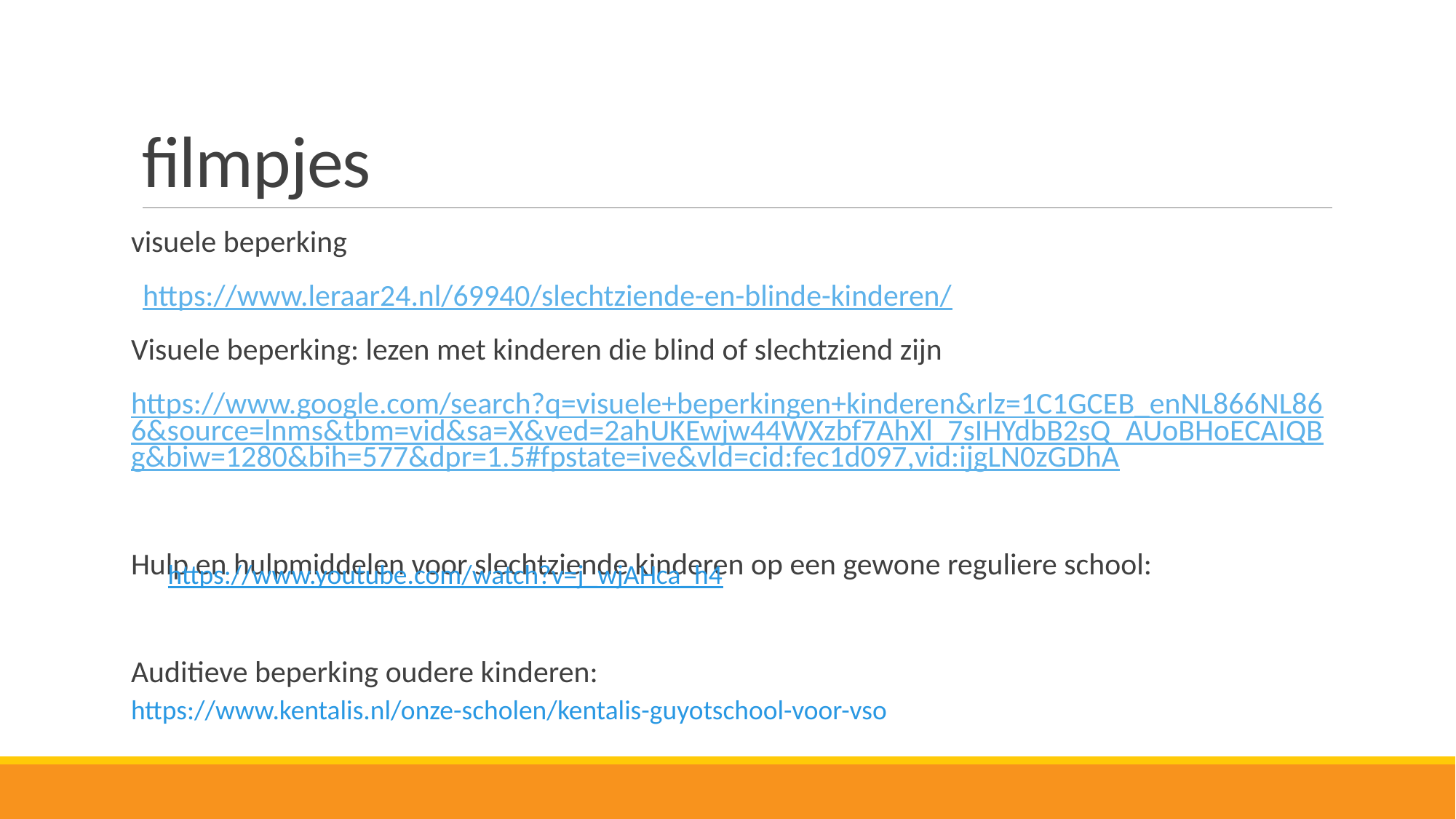

# filmpjes
visuele beperking
https://www.leraar24.nl/69940/slechtziende-en-blinde-kinderen/
Visuele beperking: lezen met kinderen die blind of slechtziend zijn
https://www.google.com/search?q=visuele+beperkingen+kinderen&rlz=1C1GCEB_enNL866NL866&source=lnms&tbm=vid&sa=X&ved=2ahUKEwjw44WXzbf7AhXl_7sIHYdbB2sQ_AUoBHoECAIQBg&biw=1280&bih=577&dpr=1.5#fpstate=ive&vld=cid:fec1d097,vid:ijgLN0zGDhA

Hulp en hulpmiddelen voor slechtziende kinderen op een gewone reguliere school:

Auditieve beperking oudere kinderen:
https://www.kentalis.nl/onze-scholen/kentalis-guyotschool-voor-vso

https://www.youtube.com/watch?v=j_wjAHca_h4